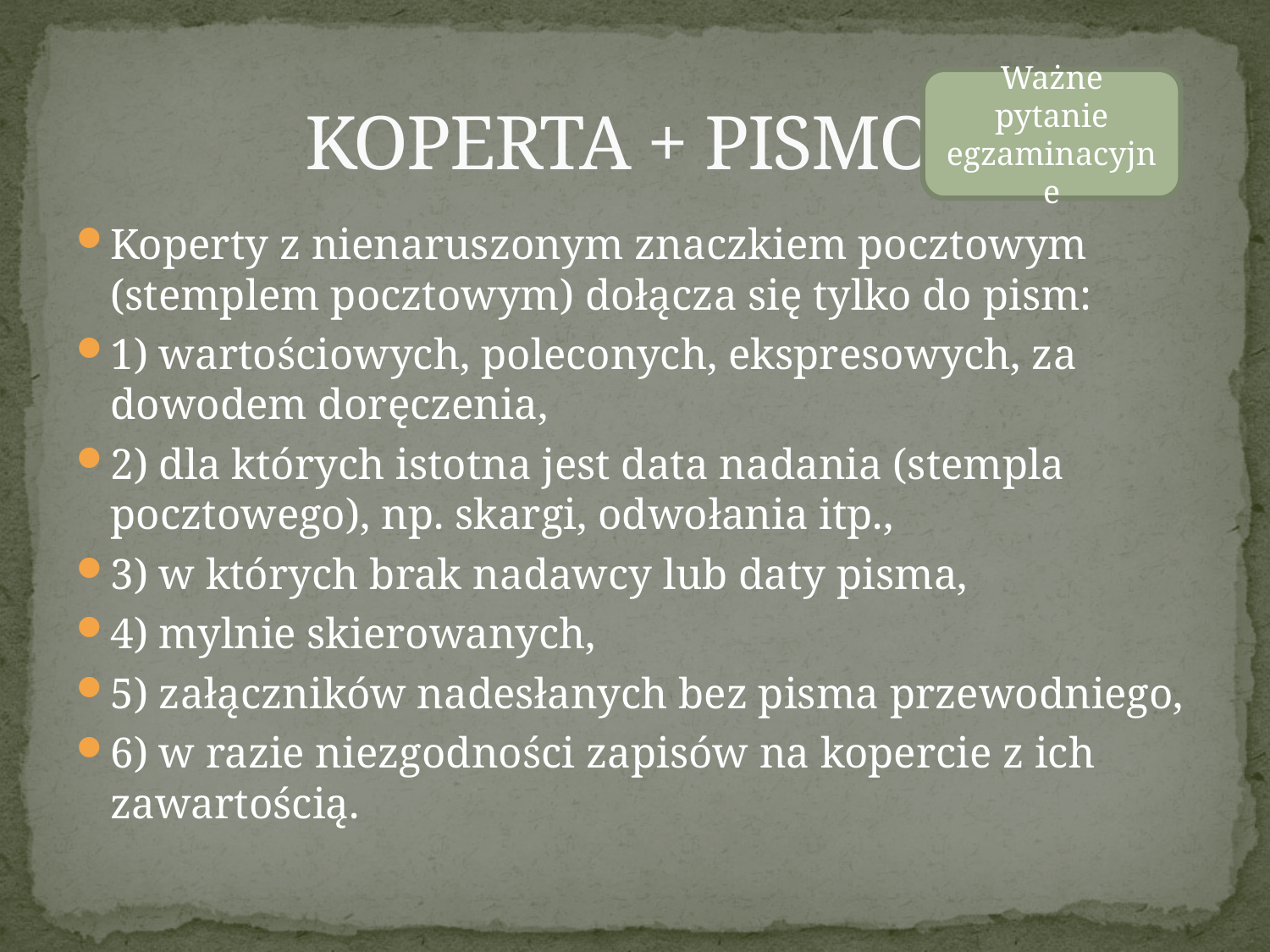

# KOPERTA + PISMO
Ważne pytanie egzaminacyjne
Koperty z nienaruszonym znaczkiem pocztowym (stemplem pocztowym) dołącza się tylko do pism:
1) wartościowych, poleconych, ekspresowych, za dowodem doręczenia,
2) dla których istotna jest data nadania (stempla pocztowego), np. skargi, odwołania itp.,
3) w których brak nadawcy lub daty pisma,
4) mylnie skierowanych,
5) załączników nadesłanych bez pisma przewodniego,
6) w razie niezgodności zapisów na kopercie z ich zawartością.